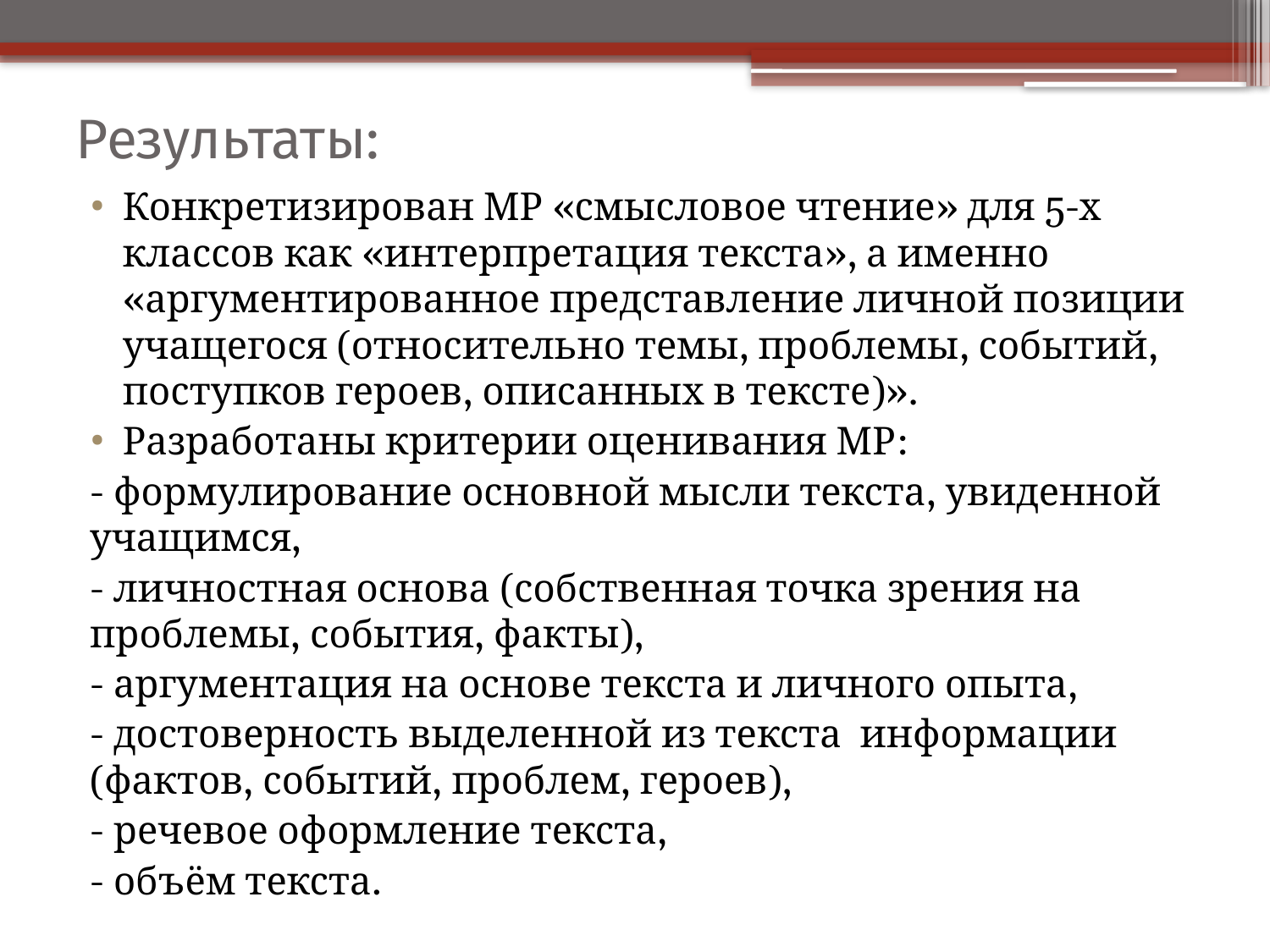

# Результаты:
Конкретизирован МР «смысловое чтение» для 5-х классов как «интерпретация текста», а именно «аргументированное представление личной позиции учащегося (относительно темы, проблемы, событий, поступков героев, описанных в тексте)».
Разработаны критерии оценивания МР:
- формулирование основной мысли текста, увиденной учащимся,
- личностная основа (собственная точка зрения на проблемы, события, факты),
- аргументация на основе текста и личного опыта,
- достоверность выделенной из текста  информации (фактов, событий, проблем, героев),
- речевое оформление текста,
- объём текста.